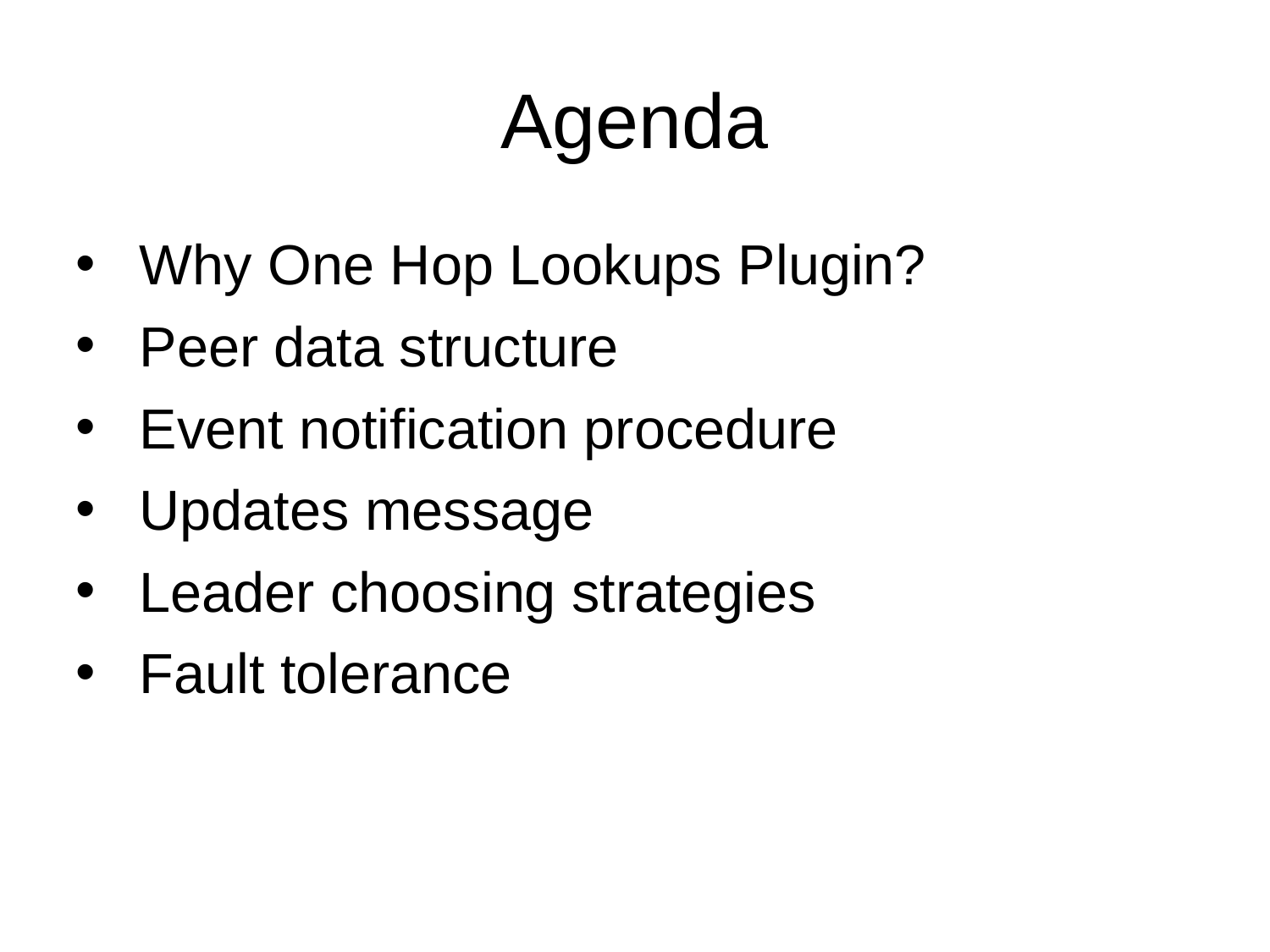

# Agenda
Why One Hop Lookups Plugin?
Peer data structure
Event notification procedure
Updates message
Leader choosing strategies
Fault tolerance